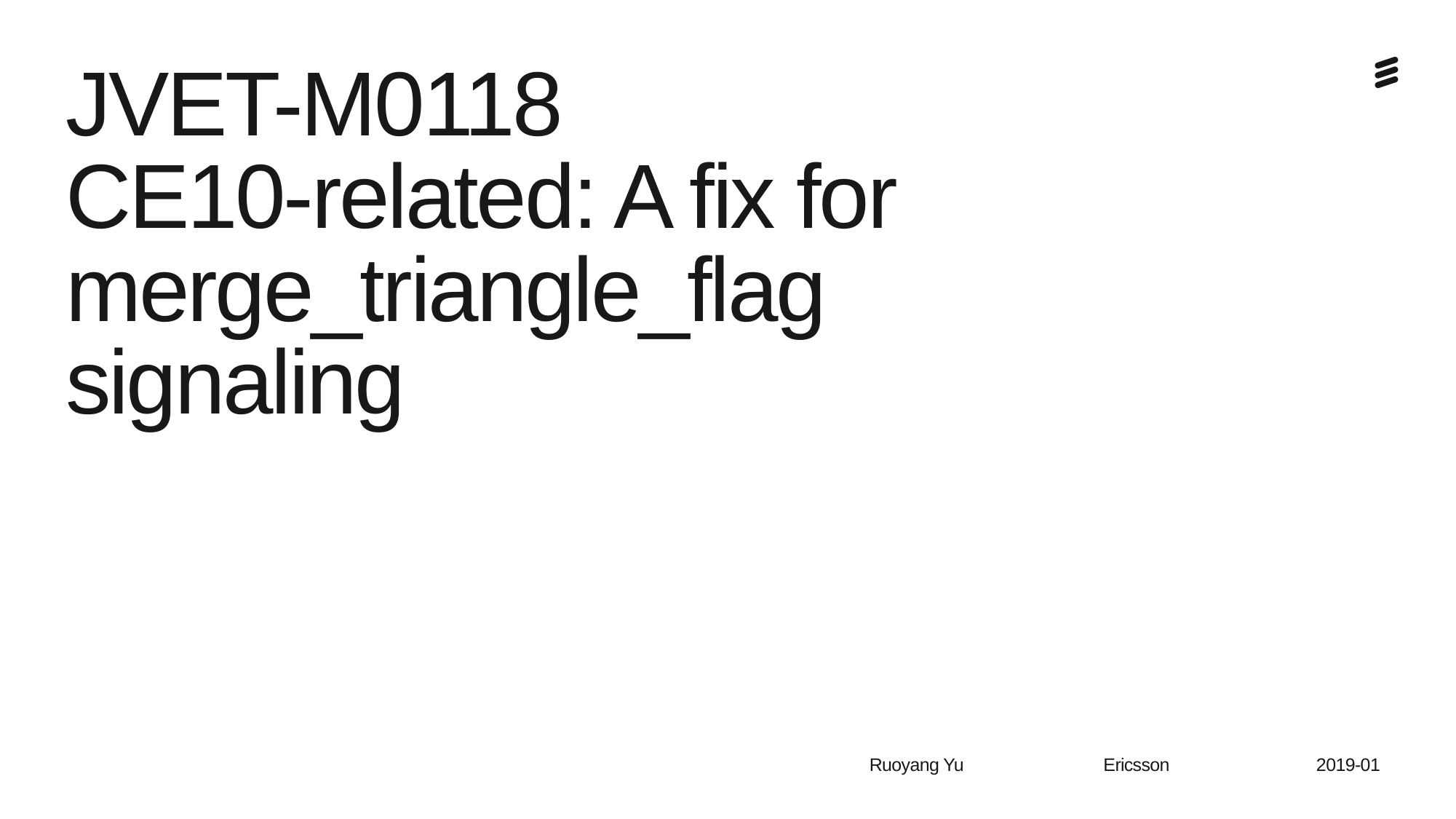

# JVET-M0118 CE10-related: A fix for merge_triangle_flag signaling

Ericsson
2019-01
Ruoyang Yu